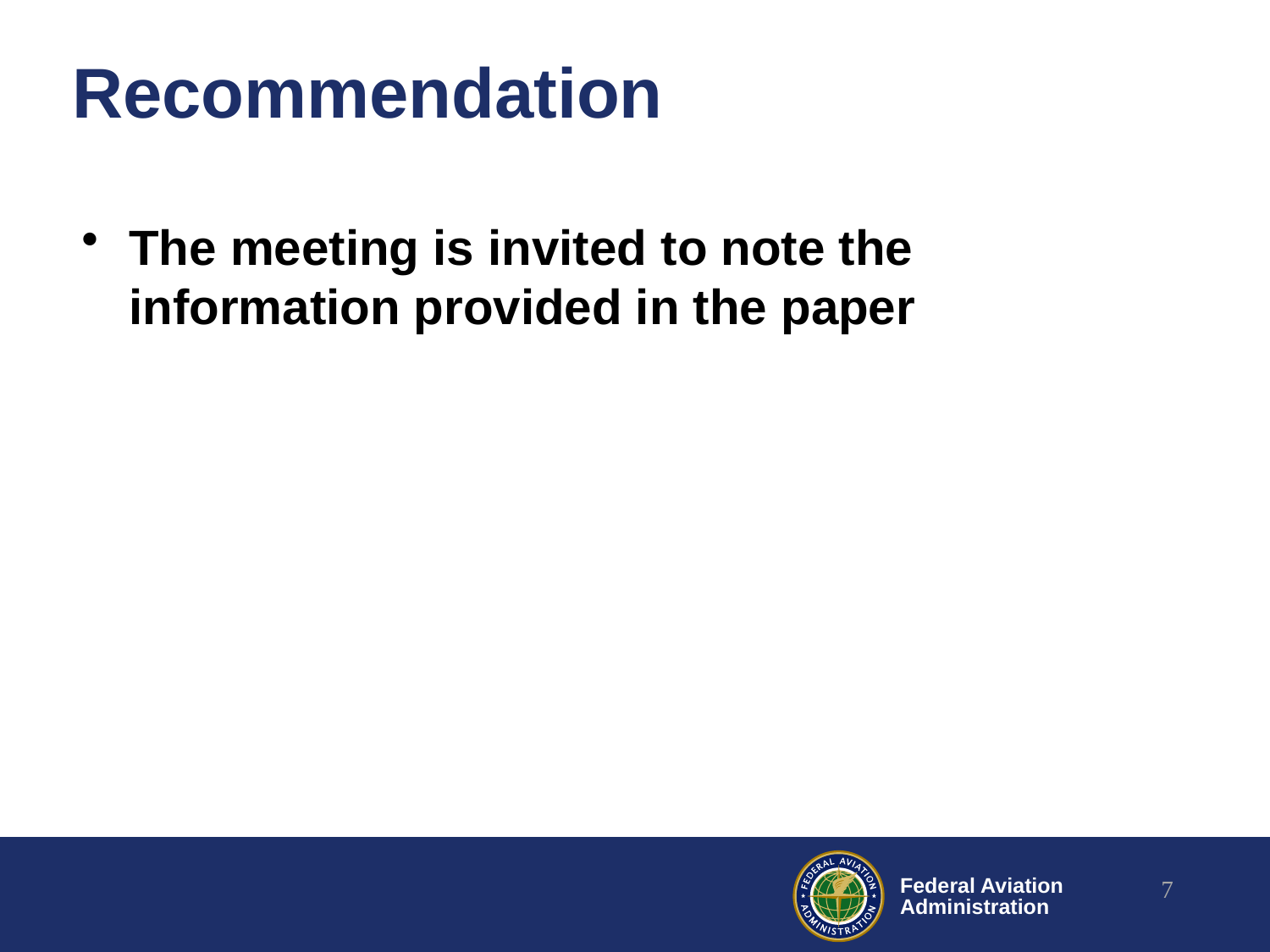

# Recommendation
The meeting is invited to note the information provided in the paper
7